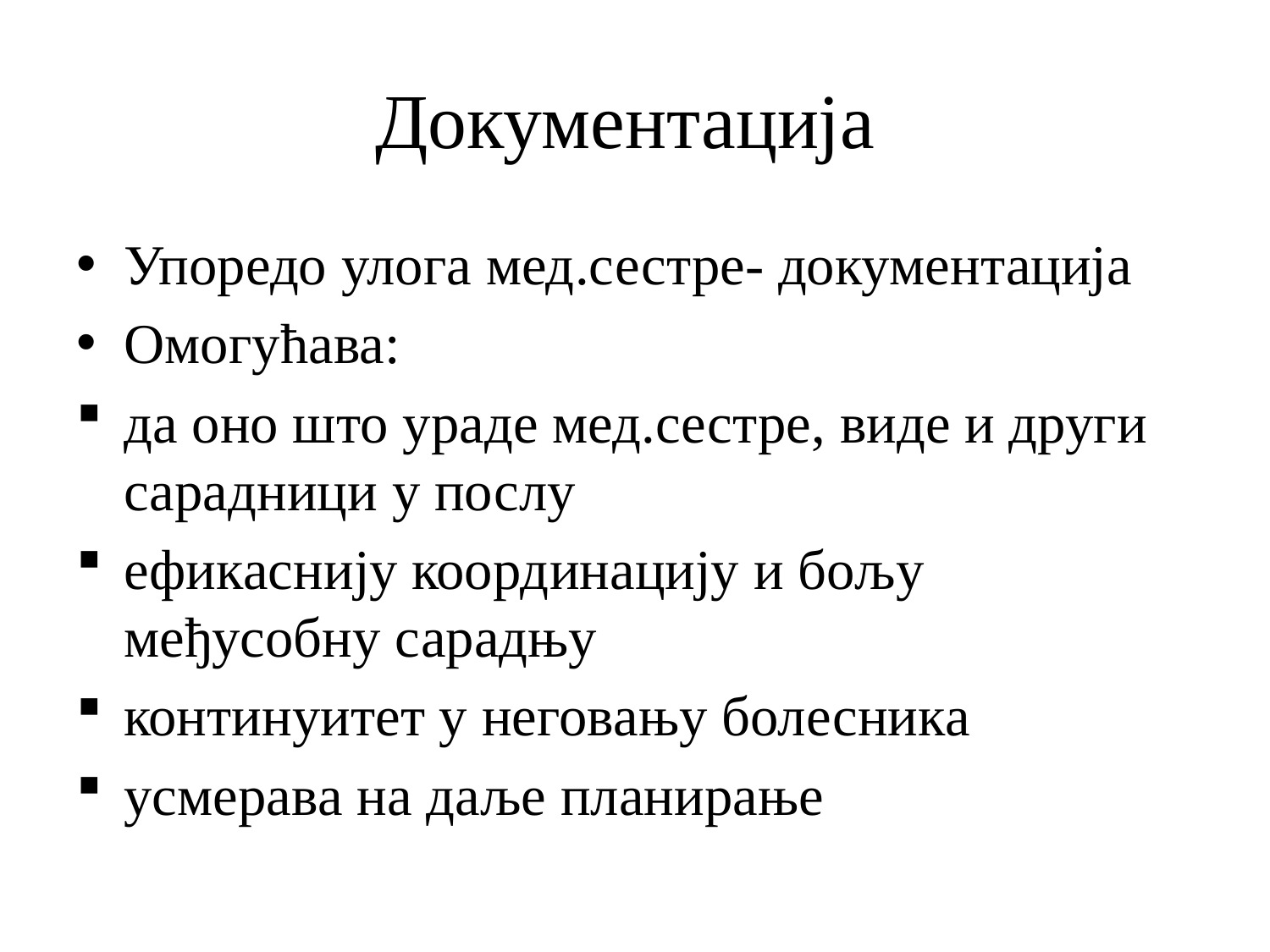

# Документација
Упоредо улога мед.сестре- документација
Омогућава:
да оно што ураде мед.сестре, виде и други сарадници у послу
ефикаснију координацију и бољу међусобну сарадњу
континуитет у неговању болесника
усмерава на даље планирање